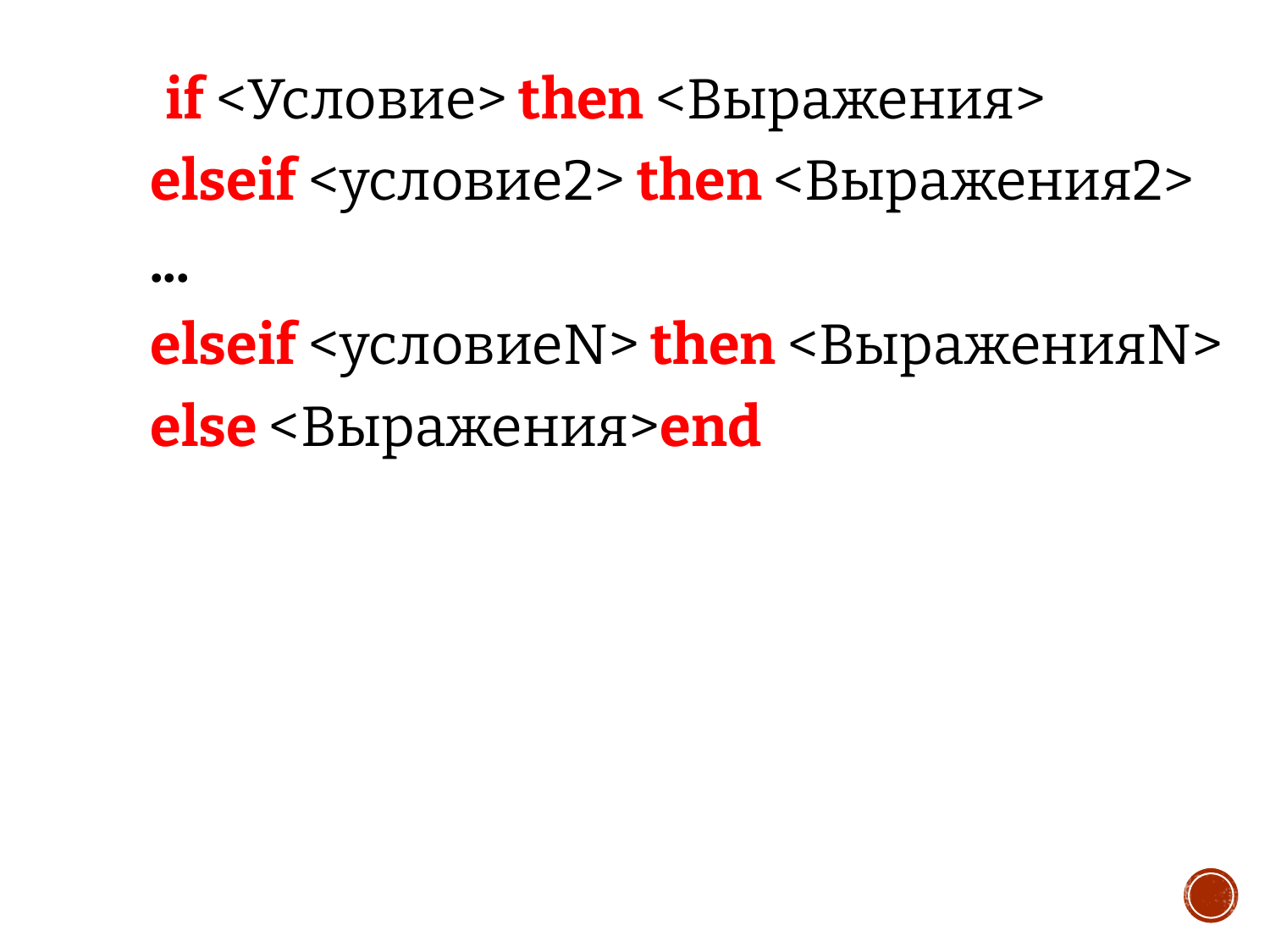

if <Условие> then <Выражения>
elseif <условие2> then <Выражения2>
...
elseif <условиеN> then <ВыраженияN>
else <Выражения>end